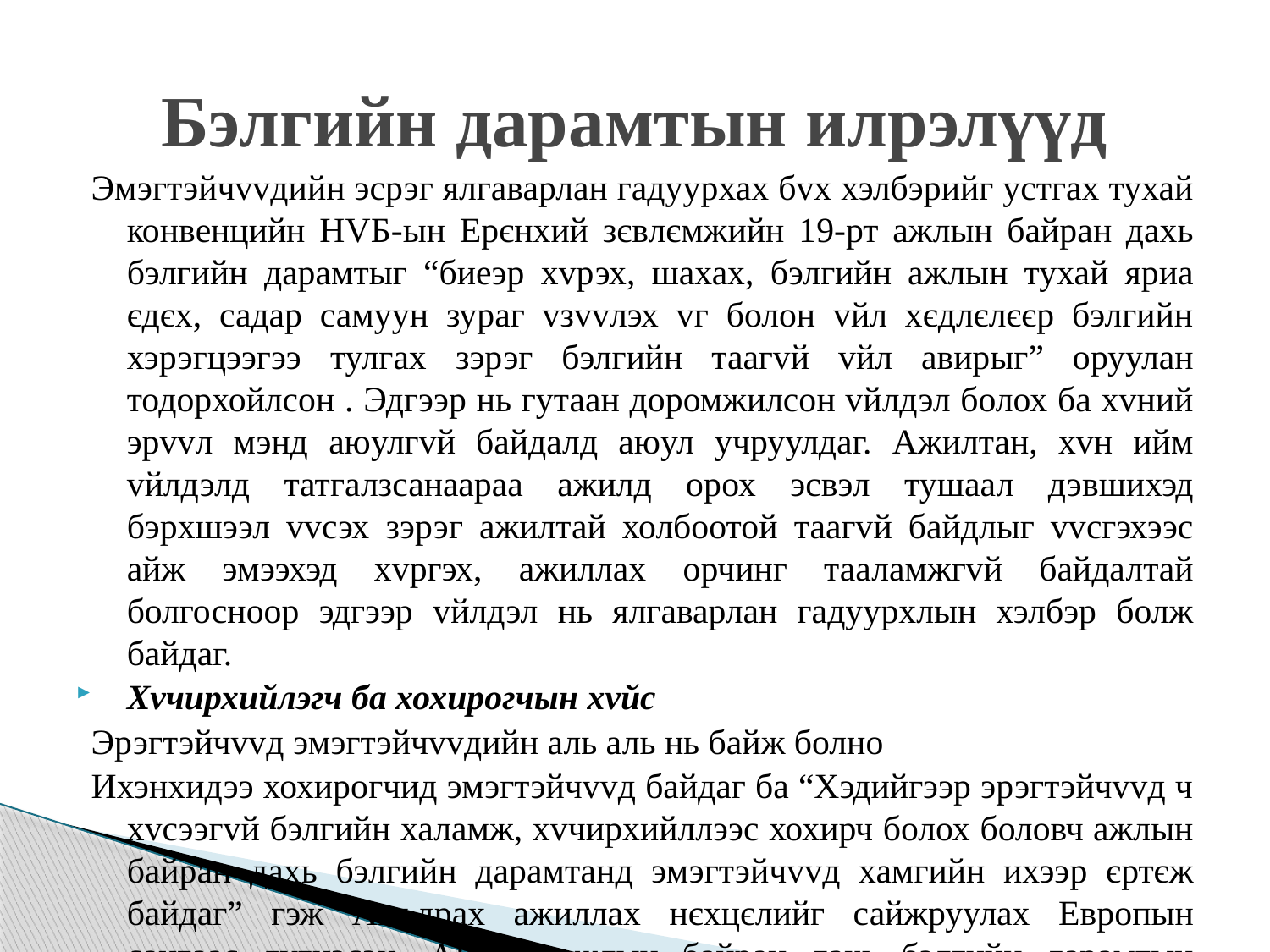

# Бэлгийн дарамтын илрэлүүд
Эмэгтэйчvvдийн эсрэг ялгаварлан гадуурхах бvх хэлбэрийг устгах тухай конвенцийн НVБ-ын Ерєнхий зєвлємжийн 19-рт ажлын байран дахь бэлгийн дарамтыг “биеэр хvрэх, шахах, бэлгийн ажлын тухай яриа єдєх, садар самуун зураг vзvvлэх vг болон vйл хєдлєлєєр бэлгийн хэрэгцээгээ тулгах зэрэг бэлгийн таагvй vйл авирыг” оруулан тодорхойлсон . Эдгээр нь гутаан доромжилсон vйлдэл болох ба хvний эрvvл мэнд аюулгvй байдалд аюул учруулдаг. Ажилтан, хvн ийм vйлдэлд татгалзсанаараа ажилд орох эсвэл тушаал дэвшихэд бэрхшээл vvсэх зэрэг ажилтай холбоотой таагvй байдлыг vvсгэхээс айж эмээхэд хvргэх, ажиллах орчинг тааламжгvй байдалтай болгосноор эдгээр vйлдэл нь ялгаварлан гадуурхлын хэлбэр болж байдаг.
Хvчирхийлэгч ба хохирогчын хvйс
Эрэгтэйчvvд эмэгтэйчvvдийн аль аль нь байж болно
Ихэнхидээ хохирогчид эмэгтэйчvvд байдаг ба “Хэдийгээр эрэгтэйчvvд ч хvсээгvй бэлгийн халамж, хvчирхийллээс хохирч болох боловч ажлын байран дахь бэлгийн дарамтанд эмэгтэйчvvд хамгийн ихээр єртєж байдаг” гэж Амьдрах ажиллах нєхцєлийг сайжруулах Европын сангаас дvгнэсэн. АНУ-д ажлын байран дахь бэлгийн дарамтын талаар гаргасан гомдлын 85%-ийг эмэгтэйчvvдээс гаргасан  байна.